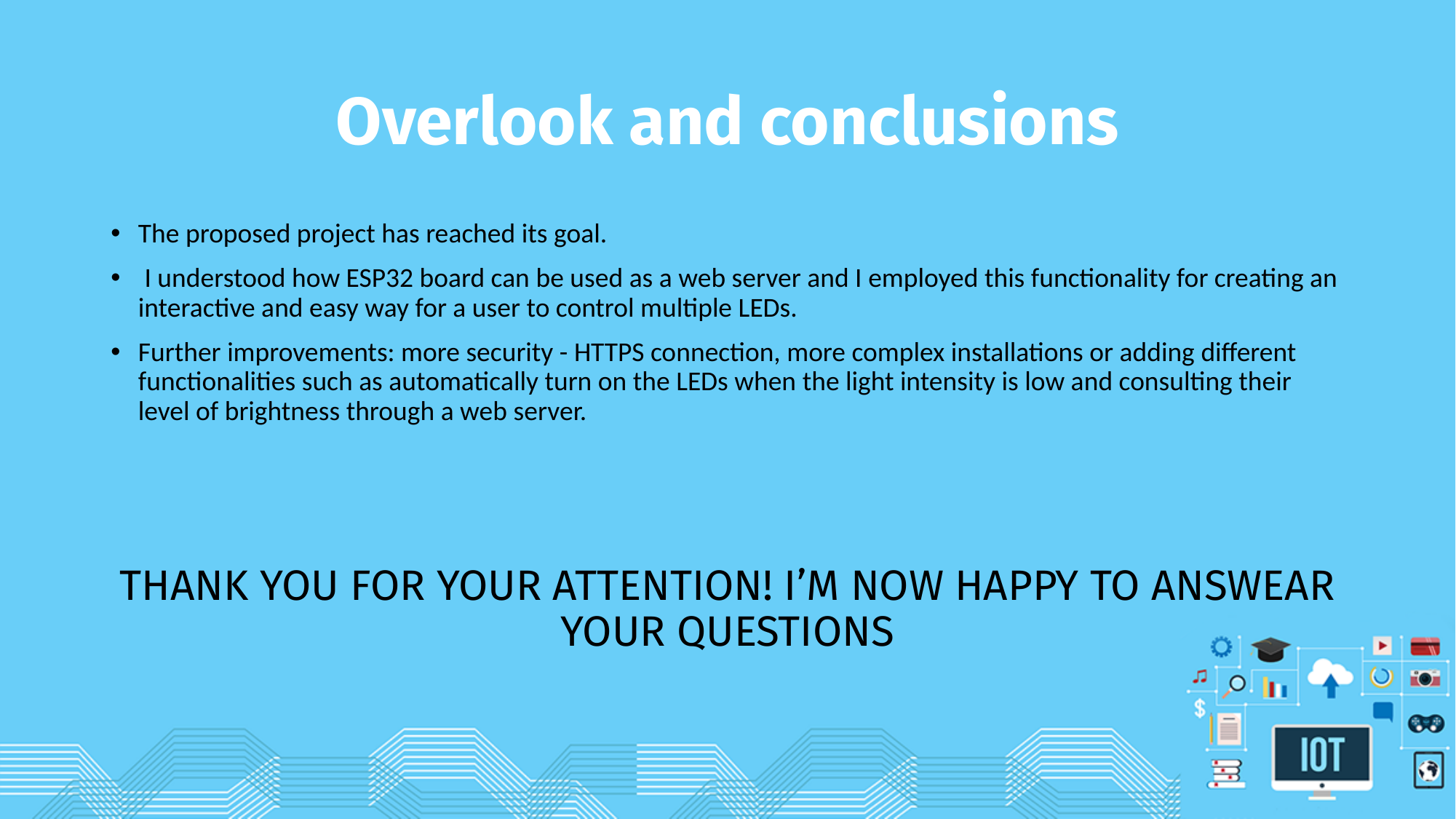

# Overlook and conclusions
The proposed project has reached its goal.
 I understood how ESP32 board can be used as a web server and I employed this functionality for creating an interactive and easy way for a user to control multiple LEDs.
Further improvements: more security - HTTPS connection, more complex installations or adding different functionalities such as automatically turn on the LEDs when the light intensity is low and consulting their level of brightness through a web server.

THANK YOU FOR YOUR ATTENTION! I’M NOW HAPPY TO ANSWEAR YOUR QUESTIONS